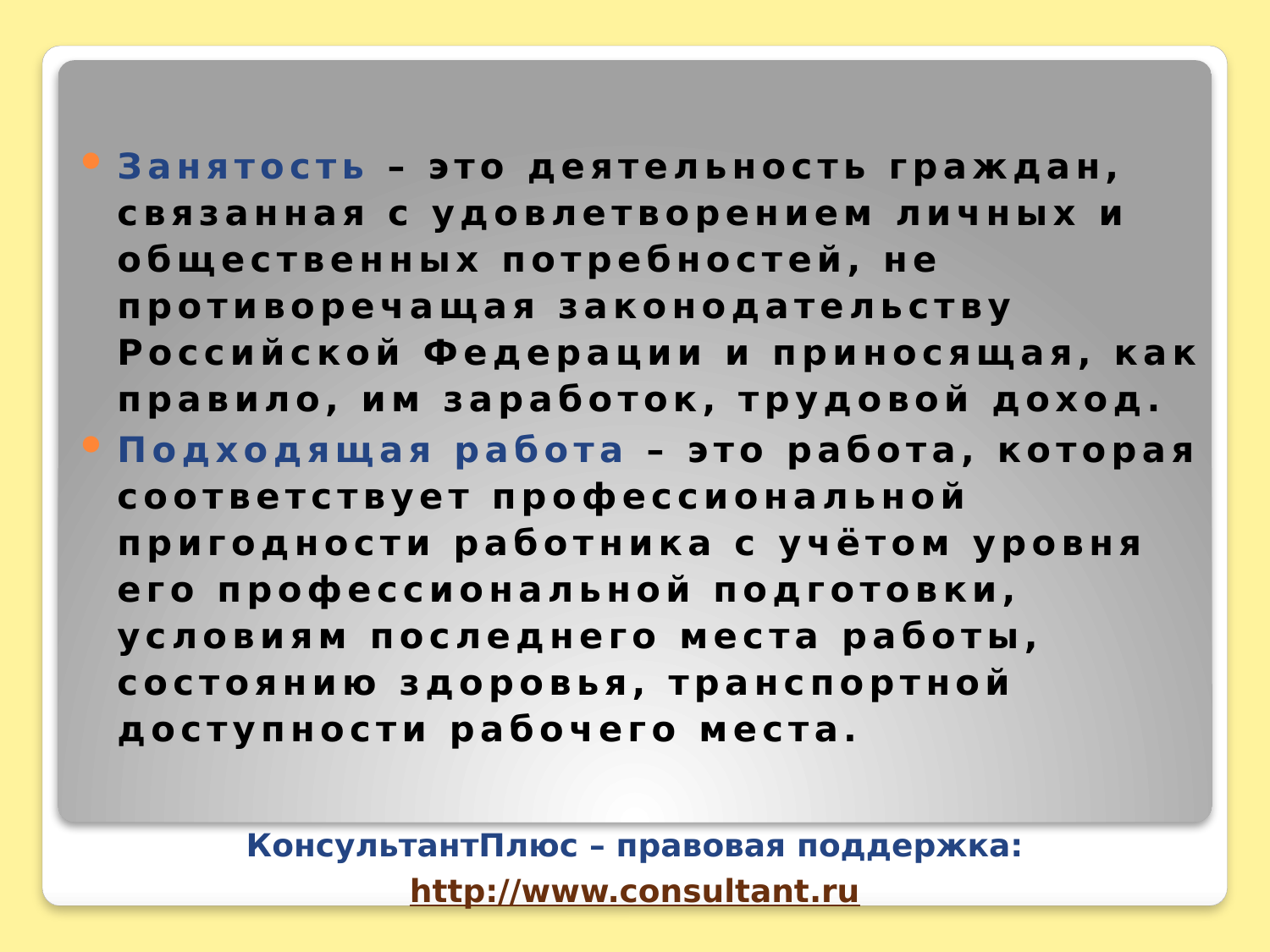

Занятость – это деятельность граждан, связанная с удовлетворением личных и общественных потребностей, не противоречащая законодательству Российской Федерации и приносящая, как правило, им заработок, трудовой доход.
Подходящая работа – это работа, которая соответствует профессиональной пригодности работника с учётом уровня его профессиональной подготовки, условиям последнего места работы, состоянию здоровья, транспортной доступности рабочего места.
КонсультантПлюс – правовая поддержка:
http://www.consultant.ru